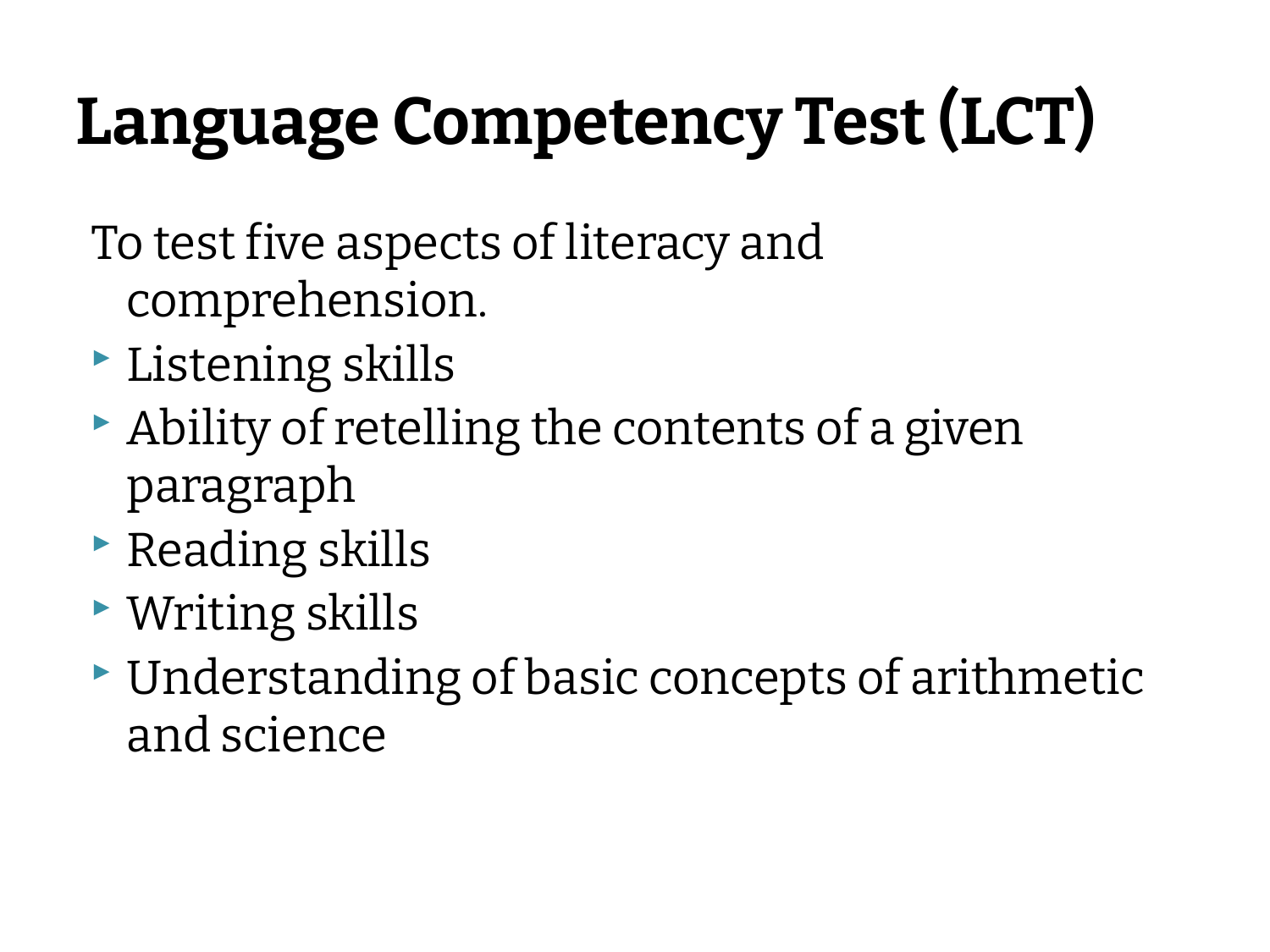

# Language Competency Test (LCT)
To test five aspects of literacy and comprehension.
Listening skills
Ability of retelling the contents of a given paragraph
Reading skills
Writing skills
Understanding of basic concepts of arithmetic and science